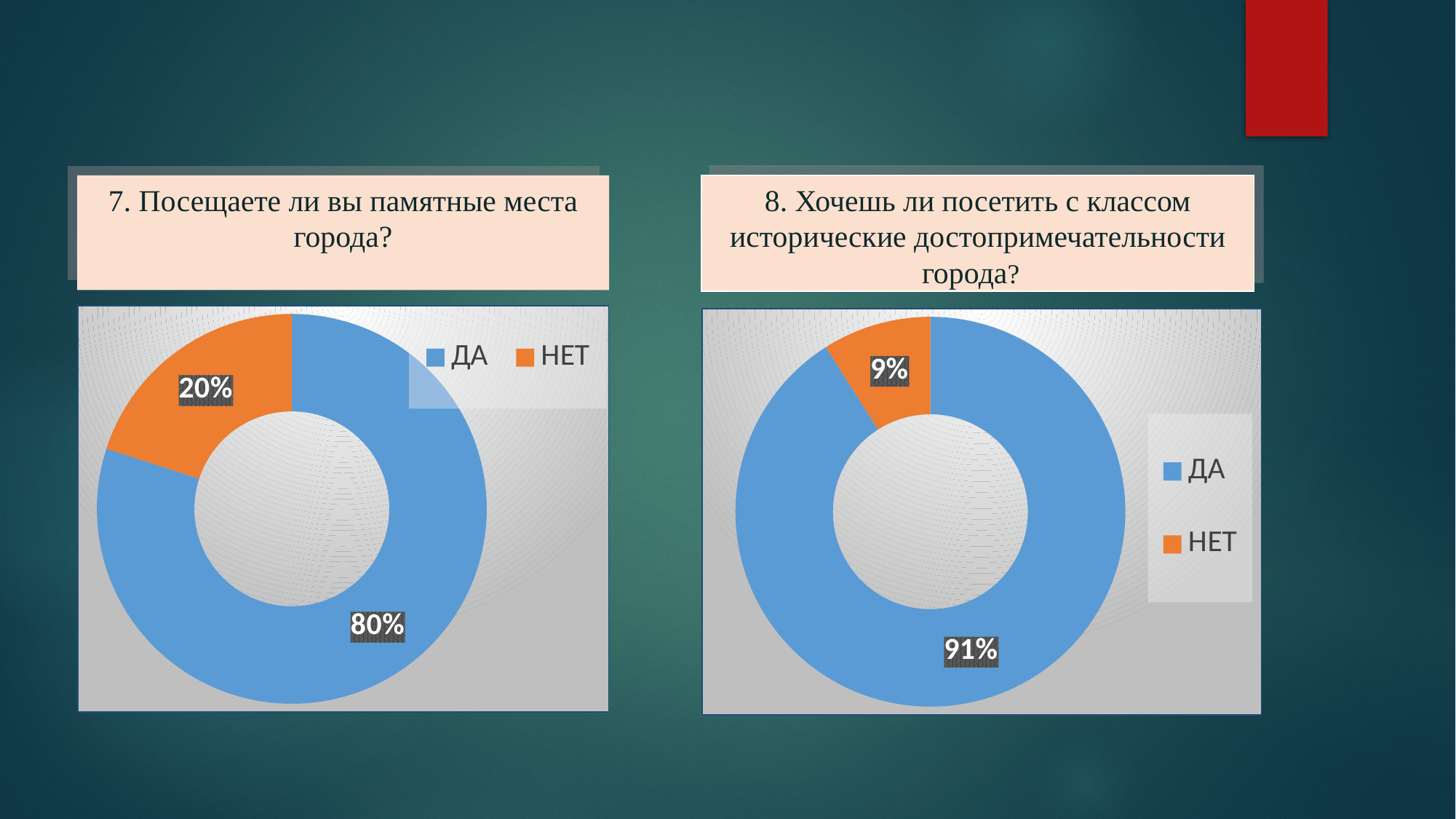

#
7. Посещаете ли вы памятные места города?
8. Хочешь ли посетить с классом исторические достопримечательности города?

### Chart

| Category | Продажи |
|---|---|
| ДА | 80.0 |
| НЕТ | 20.0 |

### Chart

| Category | Продажи |
|---|---|
| ДА | 91.0 |
| НЕТ | 9.0 |